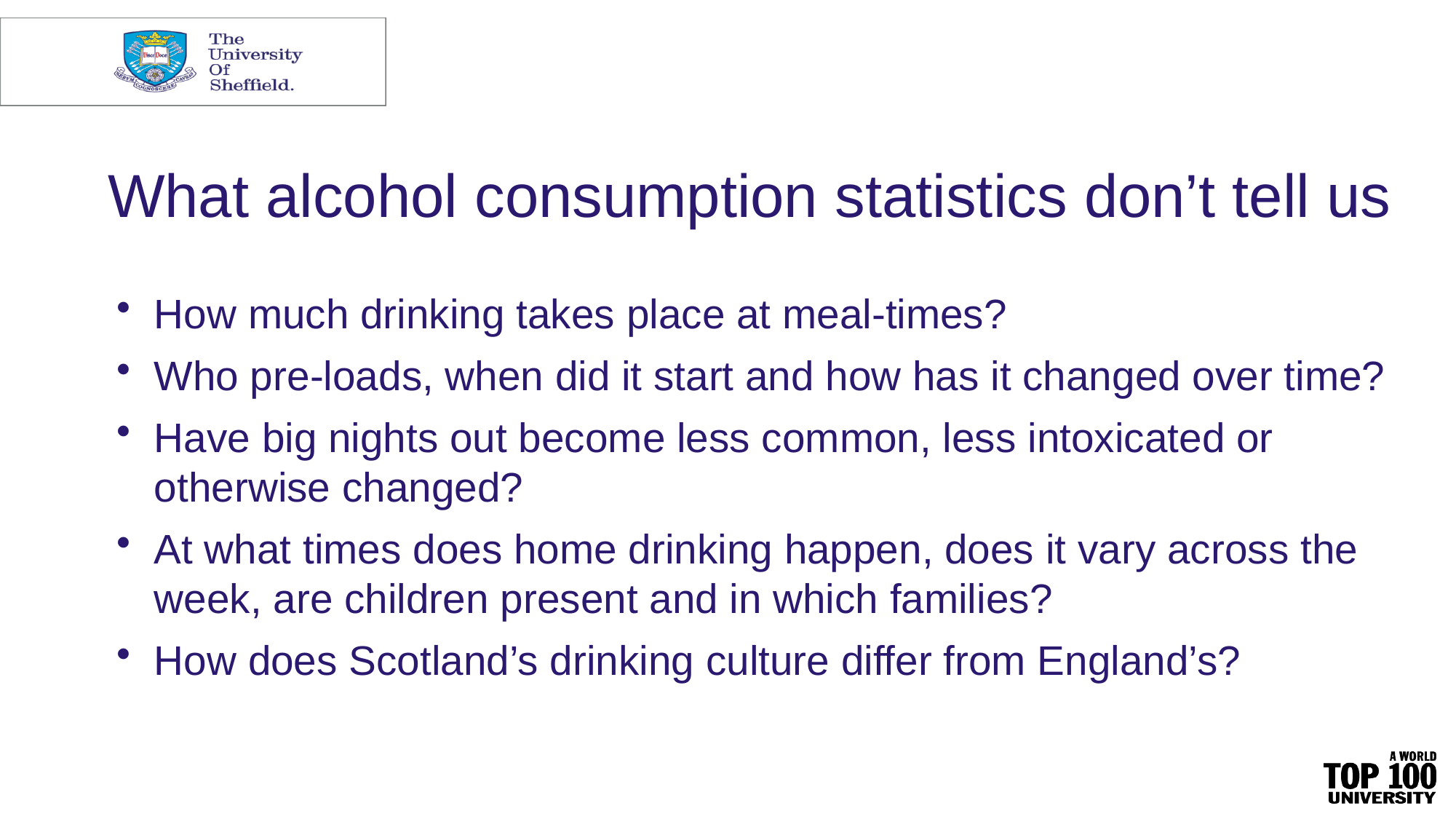

# What alcohol consumption statistics don’t tell us
How much drinking takes place at meal-times?
Who pre-loads, when did it start and how has it changed over time?
Have big nights out become less common, less intoxicated or otherwise changed?
At what times does home drinking happen, does it vary across the week, are children present and in which families?
How does Scotland’s drinking culture differ from England’s?